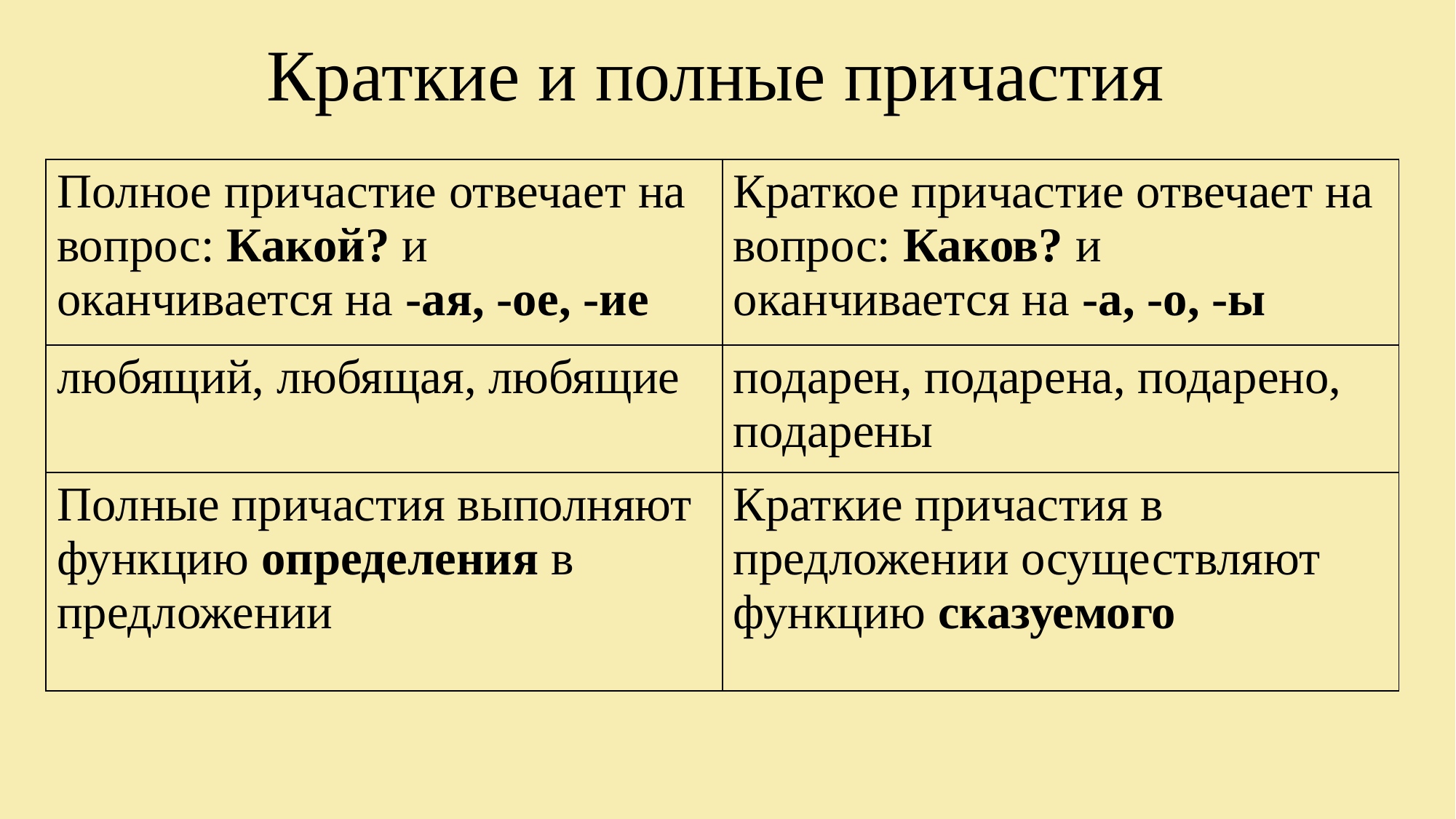

Краткие и полные причастия
| Полное причастие отвечает на вопрос: Какой? и оканчивается на -ая, -ое, -ие | Краткое причастие отвечает на вопрос: Каков? и оканчивается на -а, -о, -ы |
| --- | --- |
| любящий, любящая, любящие | подарен, подарена, подарено, подарены |
| Полные причастия выполняют функцию определения в предложении | Краткие причастия в предложении осуществляют функцию сказуемого |